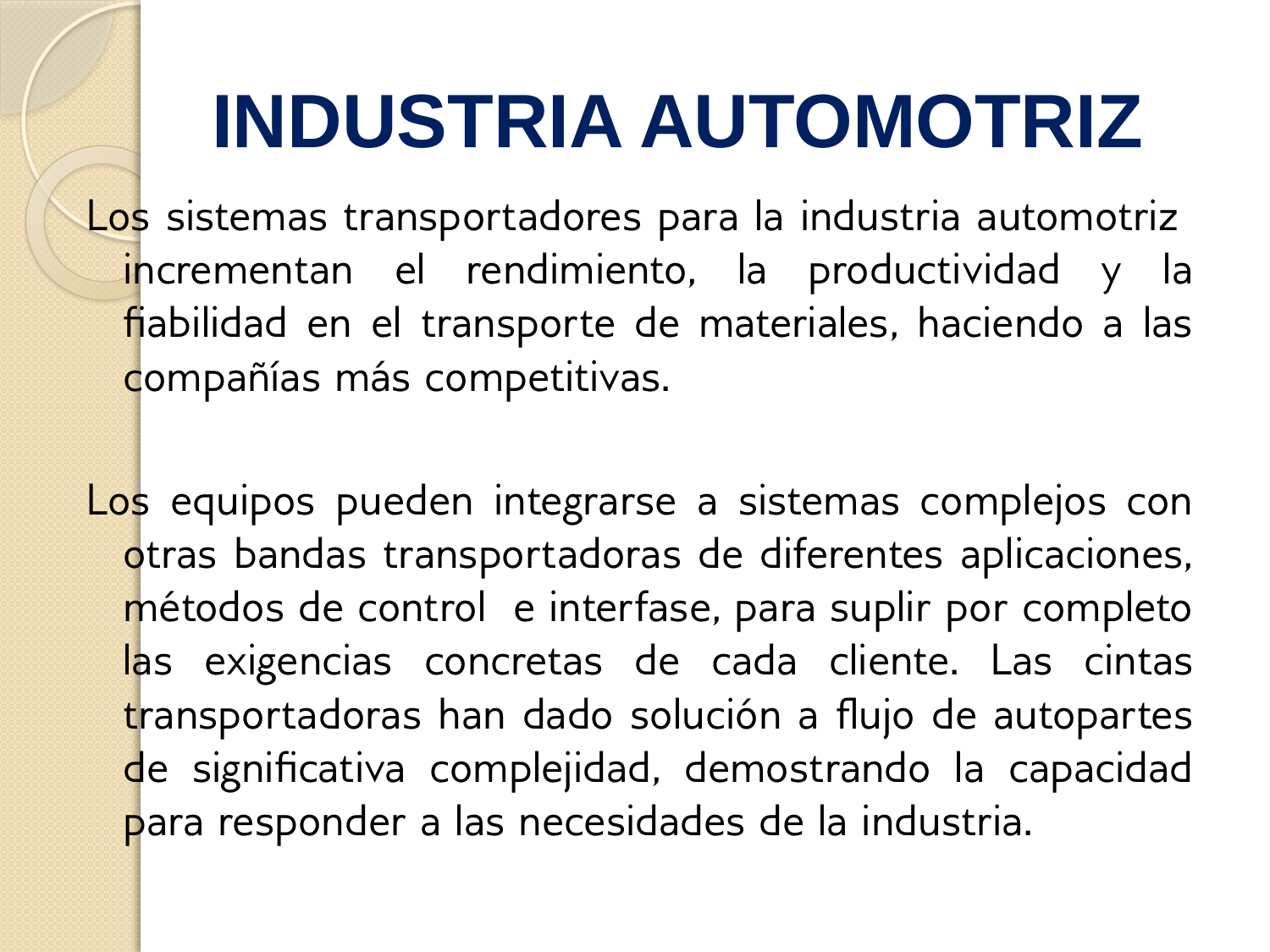

# INDUSTRIA AUTOMOTRIZ
Los sistemas transportadores para la industria automotriz  incrementan el rendimiento, la productividad y la fiabilidad en el transporte de materiales, haciendo a las compañías más competitivas.

Los equipos pueden integrarse a sistemas complejos con otras bandas transportadoras de diferentes aplicaciones, métodos de control  e interfase, para suplir por completo las exigencias concretas de cada cliente. Las cintas transportadoras han dado solución a flujo de autopartes de significativa complejidad, demostrando la capacidad para responder a las necesidades de la industria.